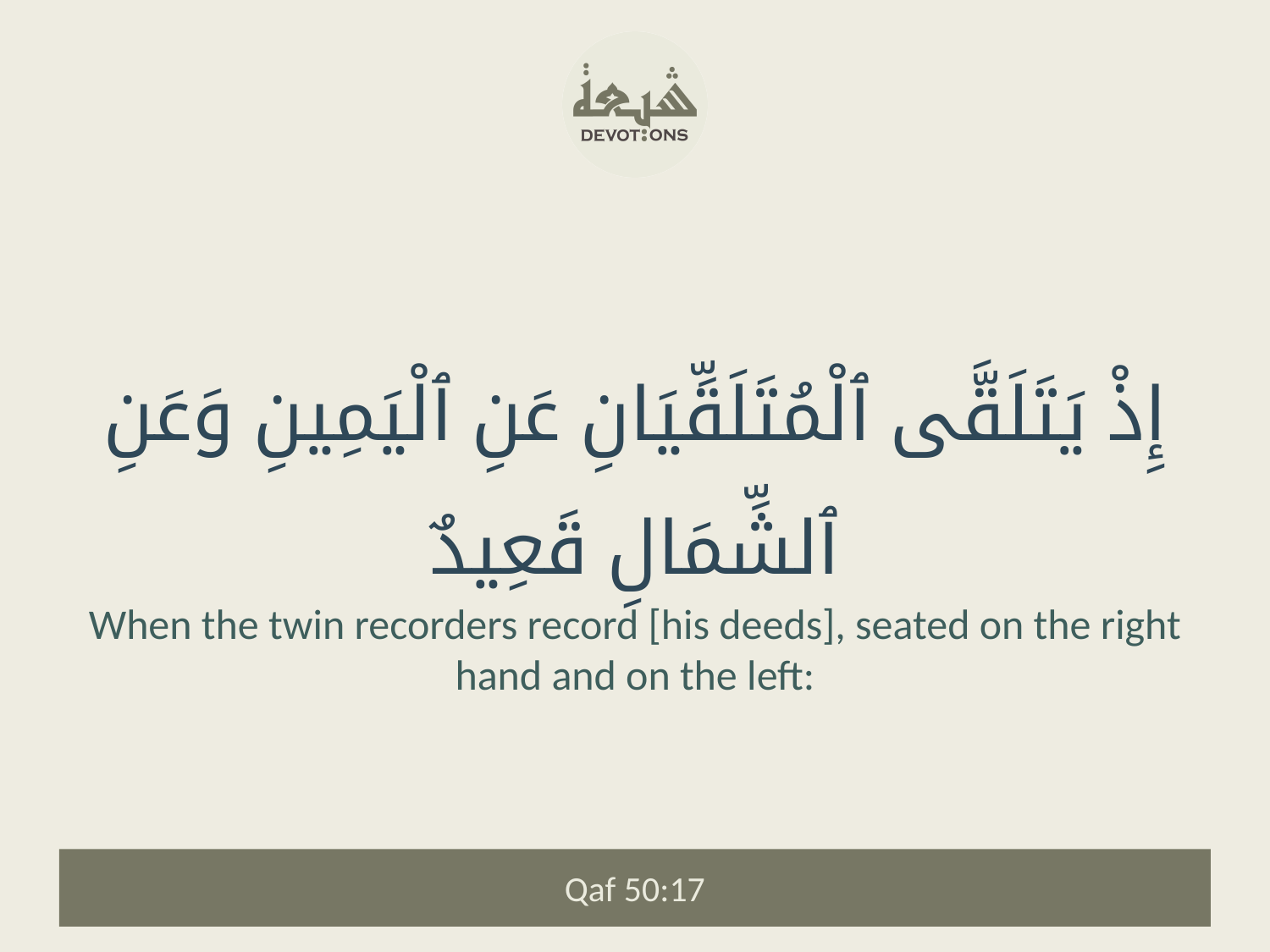

إِذْ يَتَلَقَّى ٱلْمُتَلَقِّيَانِ عَنِ ٱلْيَمِينِ وَعَنِ ٱلشِّمَالِ قَعِيدٌ
When the twin recorders record [his deeds], seated on the right hand and on the left:
Qaf 50:17